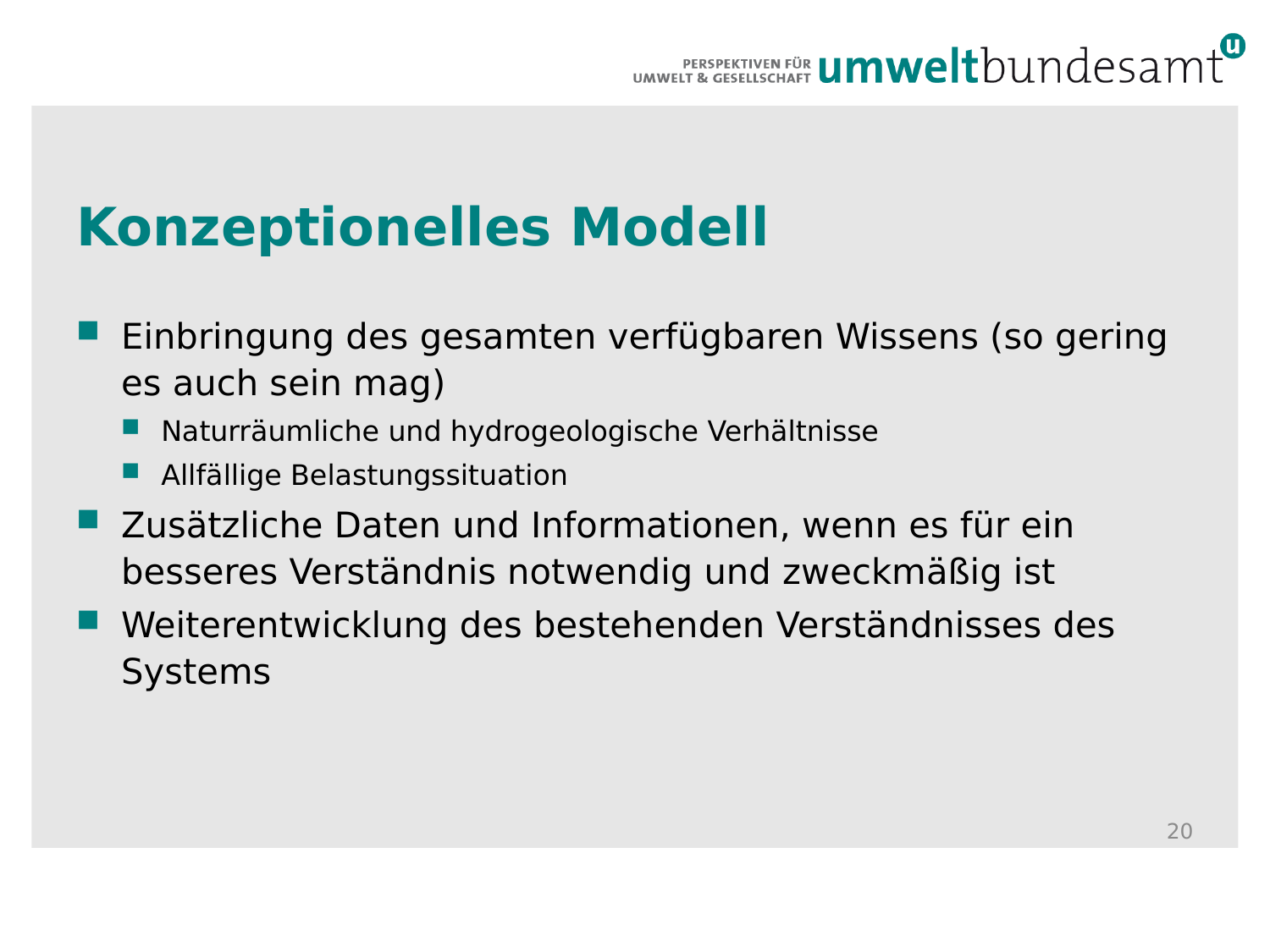

# Konzeptionelles Modell
Einbringung des gesamten verfügbaren Wissens (so gering es auch sein mag)
Naturräumliche und hydrogeologische Verhältnisse
Allfällige Belastungssituation
Zusätzliche Daten und Informationen, wenn es für ein besseres Verständnis notwendig und zweckmäßig ist
Weiterentwicklung des bestehenden Verständnisses des Systems

20